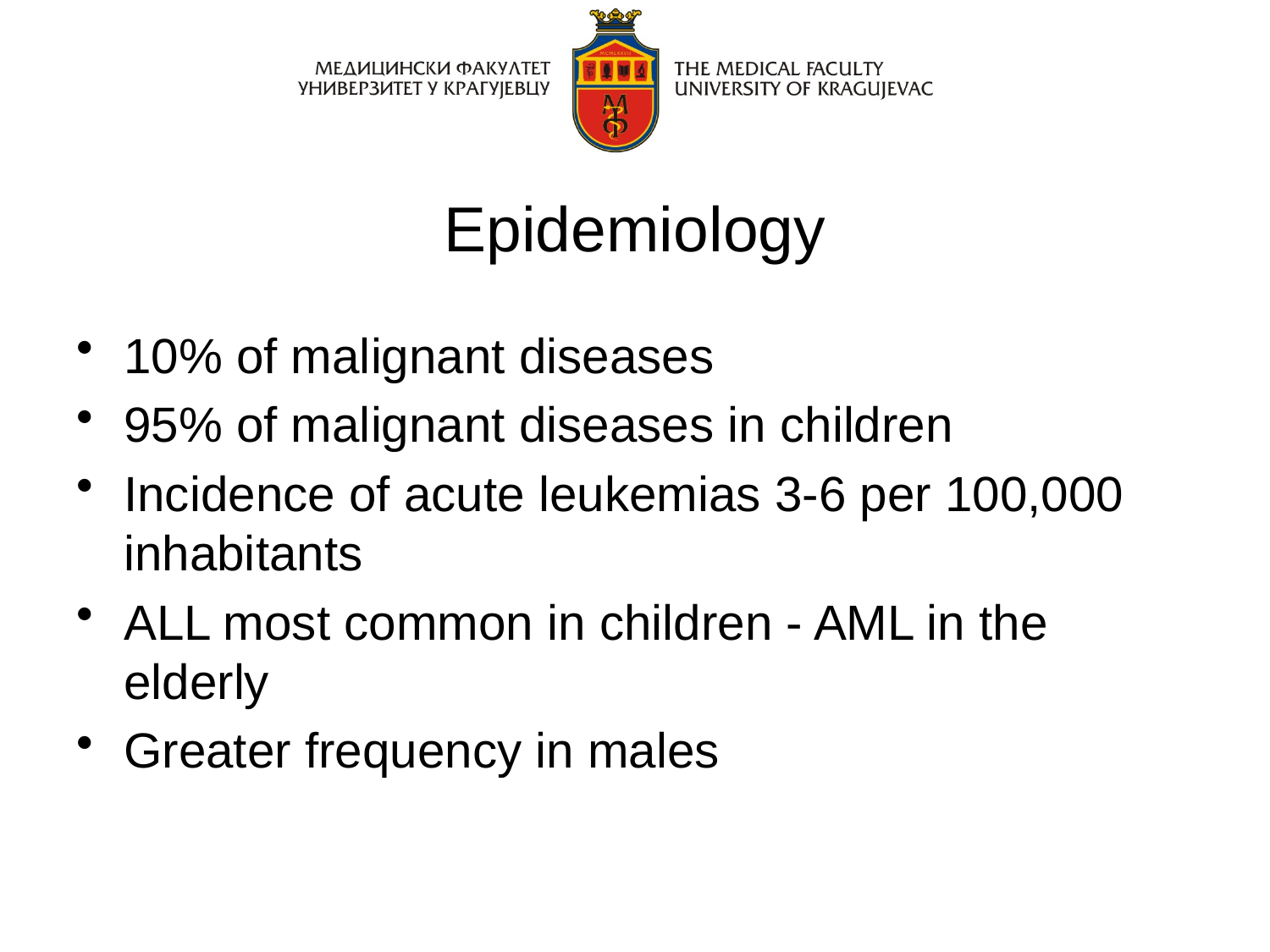

# Epidemiology
10% of malignant diseases
95% of malignant diseases in children
Incidence of acute leukemias 3-6 per 100,000 inhabitants
ALL most common in children - AML in the elderly
Greater frequency in males